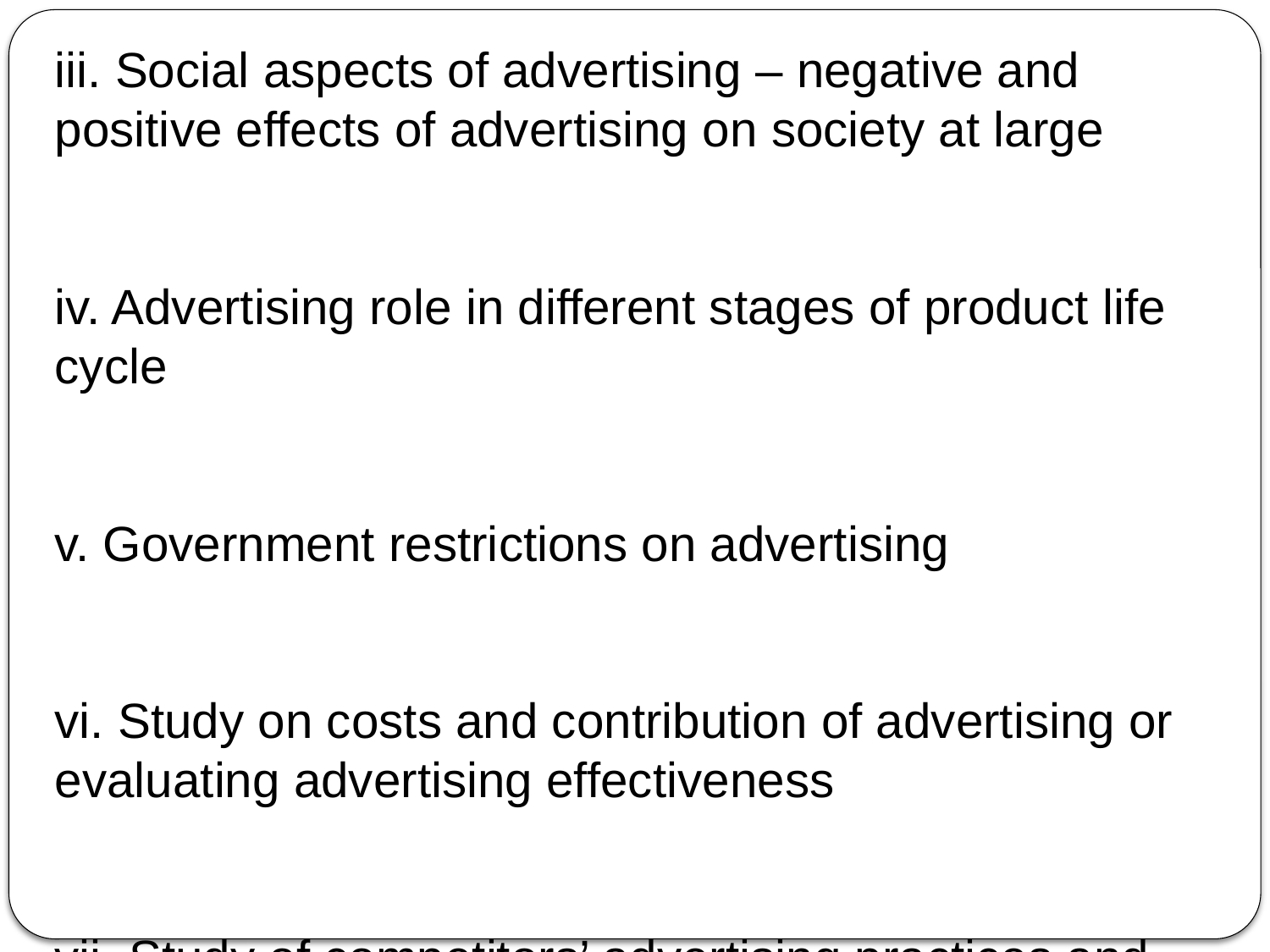

iii. Social aspects of advertising – negative and positive effects of advertising on society at large

iv. Advertising role in different stages of product life cycle

v. Government restrictions on advertising

vi. Study on costs and contribution of advertising or evaluating advertising effectiveness

vii. Study of competitors’ advertising practices and strategy